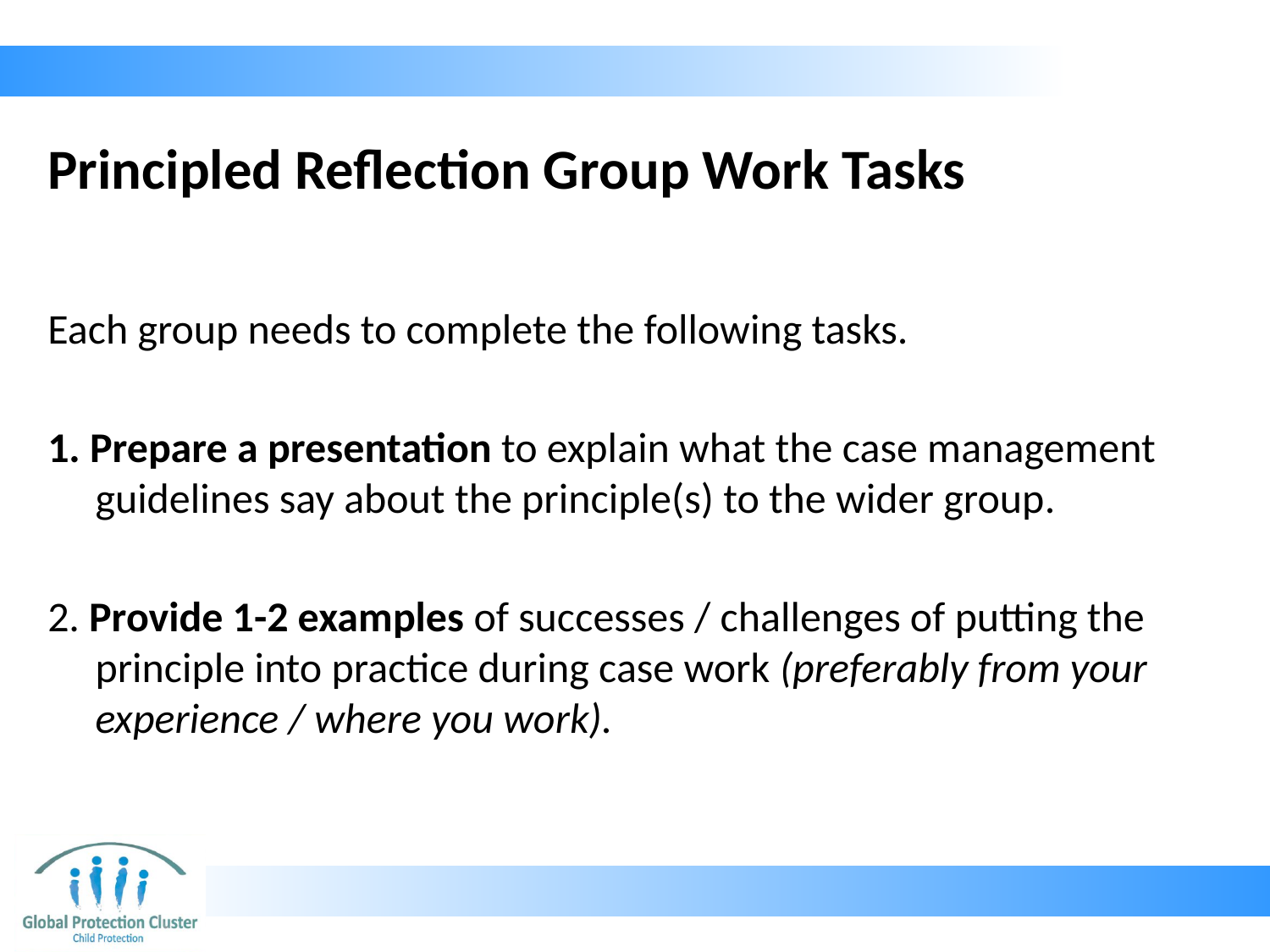

# Principled Reflection Group Work Tasks

Each group needs to complete the following tasks.

1. Prepare a presentation to explain what the case management guidelines say about the principle(s) to the wider group.

2. Provide 1-2 examples of successes / challenges of putting the principle into practice during case work (preferably from your experience / where you work).